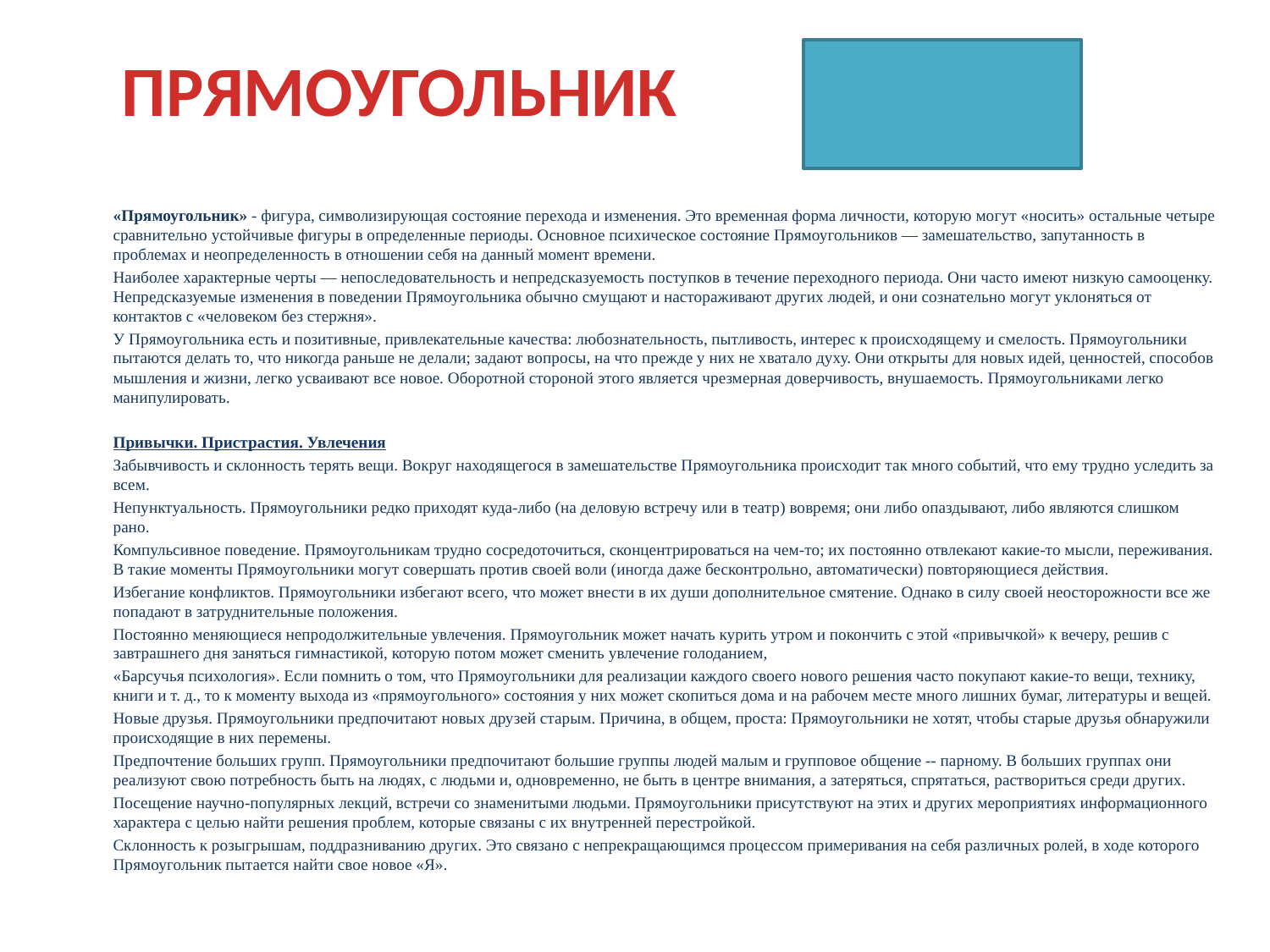

# ПРЯМОУГОЛЬНИК
«Прямоугольник» - фигура, символизирующая состояние перехода и изменения. Это временная форма личности, которую могут «носить» остальные четыре сравнительно устойчивые фигуры в определенные периоды. Основное психическое состояние Прямоугольников — замешательство, запутанность в проблемах и неопределенность в отношении себя на данный момент времени.
Наиболее характерные черты — непоследовательность и непредсказуемость поступков в течение переходного периода. Они часто имеют низкую самооценку. Непредсказуемые изменения в поведении Прямоугольника обычно смущают и настораживают других людей, и они сознательно могут уклоняться от контактов с «человеком без стержня».
У Прямоугольника есть и позитивные, привлекательные качества: любознательность, пытливость, интерес к происходящему и смелость. Прямоугольники пытаются делать то, что никогда раньше не делали; задают вопросы, на что прежде у них не хватало духу. Они открыты для новых идей, ценностей, способов мышления и жизни, легко усваивают все новое. Оборотной стороной этого является чрезмерная доверчивость, внушаемость. Прямоугольниками легко манипулировать.

Привычки. Пристрастия. Увлечения
Забывчивость и склонность терять вещи. Вокруг находящегося в замешательстве Прямоугольника происходит так много событий, что ему трудно уследить за всем.
Непунктуальность. Прямоугольники редко приходят куда-либо (на деловую встречу или в театр) вовремя; они либо опаздывают, либо являются слишком рано.
Компульсивное поведение. Прямоугольникам трудно сосредоточиться, сконцентрироваться на чем-то; их постоянно отвлекают какие-то мысли, переживания. В такие моменты Прямоугольники могут совершать против своей воли (иногда даже бесконтрольно, автоматически) повторяющиеся действия.
Избегание конфликтов. Прямоугольники избегают всего, что может внести в их души дополнительное смятение. Однако в силу своей неосторожности все же попадают в затруднительные положения.
Постоянно меняющиеся непродолжительные увлечения. Прямоугольник может начать курить утром и покончить с этой «привычкой» к вечеру, решив с завтрашнего дня заняться гимнастикой, которую потом может сменить увлечение голоданием,
«Барсучья психология». Если помнить о том, что Прямоугольники для реализации каждого своего нового решения часто покупают какие-то вещи, технику, книги и т. д., то к моменту выхода из «прямоугольного» состояния у них может скопиться дома и на рабочем месте много лишних бумаг, литературы и вещей.
Новые друзья. Прямоугольники предпочитают новых друзей старым. Причина, в общем, проста: Прямоугольники не хотят, чтобы старые друзья обнаружили происходящие в них перемены.
Предпочтение больших групп. Прямоугольники предпочитают большие группы людей малым и групповое общение -- парному. В больших группах они реализуют свою потребность быть на людях, с людьми и, одновременно, не быть в центре внимания, а затеряться, спрятаться, раствориться среди других.
Посещение научно-популярных лекций, встречи со знаменитыми людьми. Прямоугольники присутствуют на этих и других мероприятиях информационного характера с целью найти решения проблем, которые связаны с их внутренней перестройкой.
Склонность к розыгрышам, поддразниванию других. Это связано с непрекращающимся процессом примеривания на себя различных ролей, в ходе которого Прямоугольник пытается найти свое новое «Я».